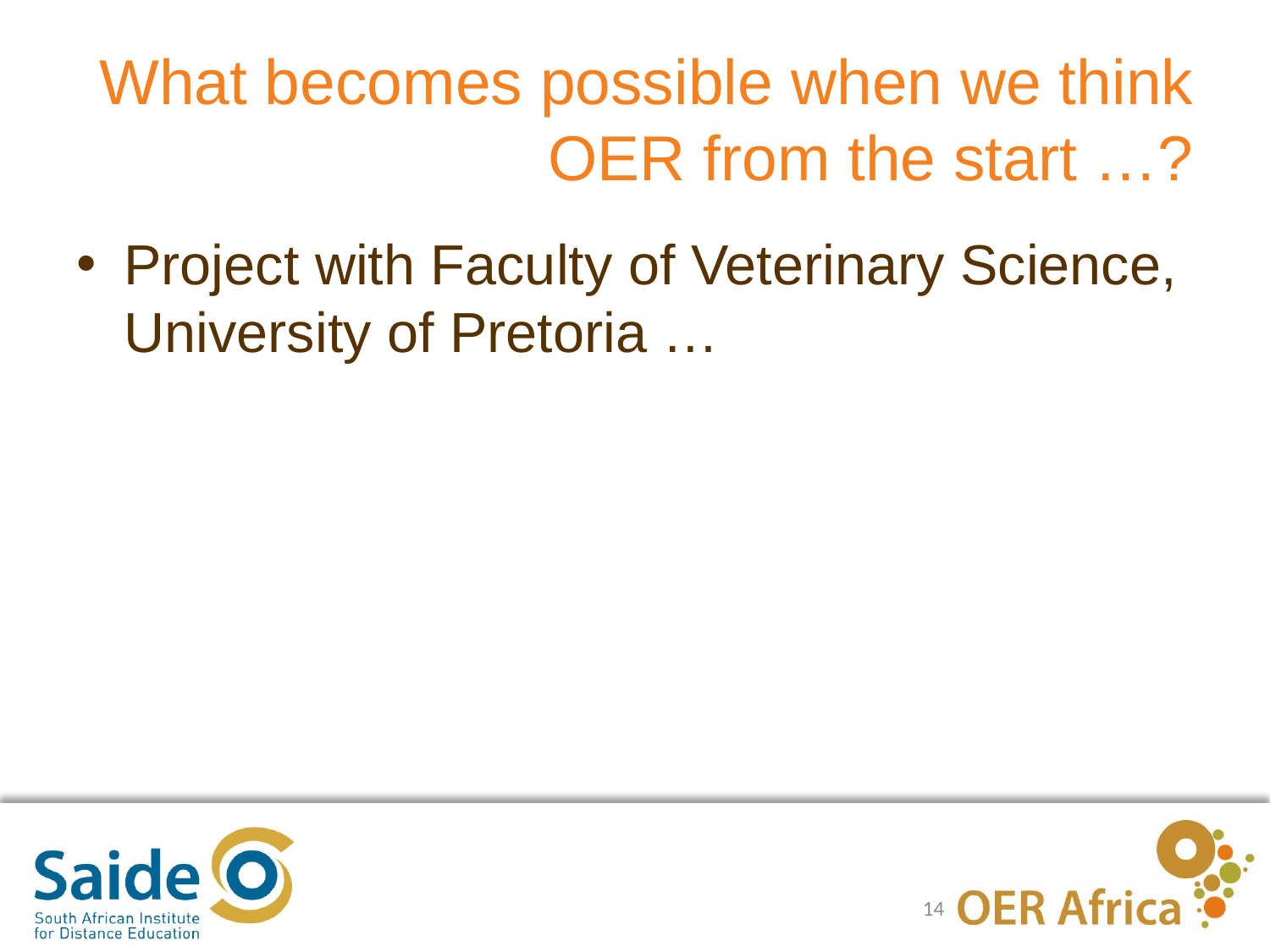

# What becomes possible when we think OER from the start …?
Project with Faculty of Veterinary Science, University of Pretoria …
14